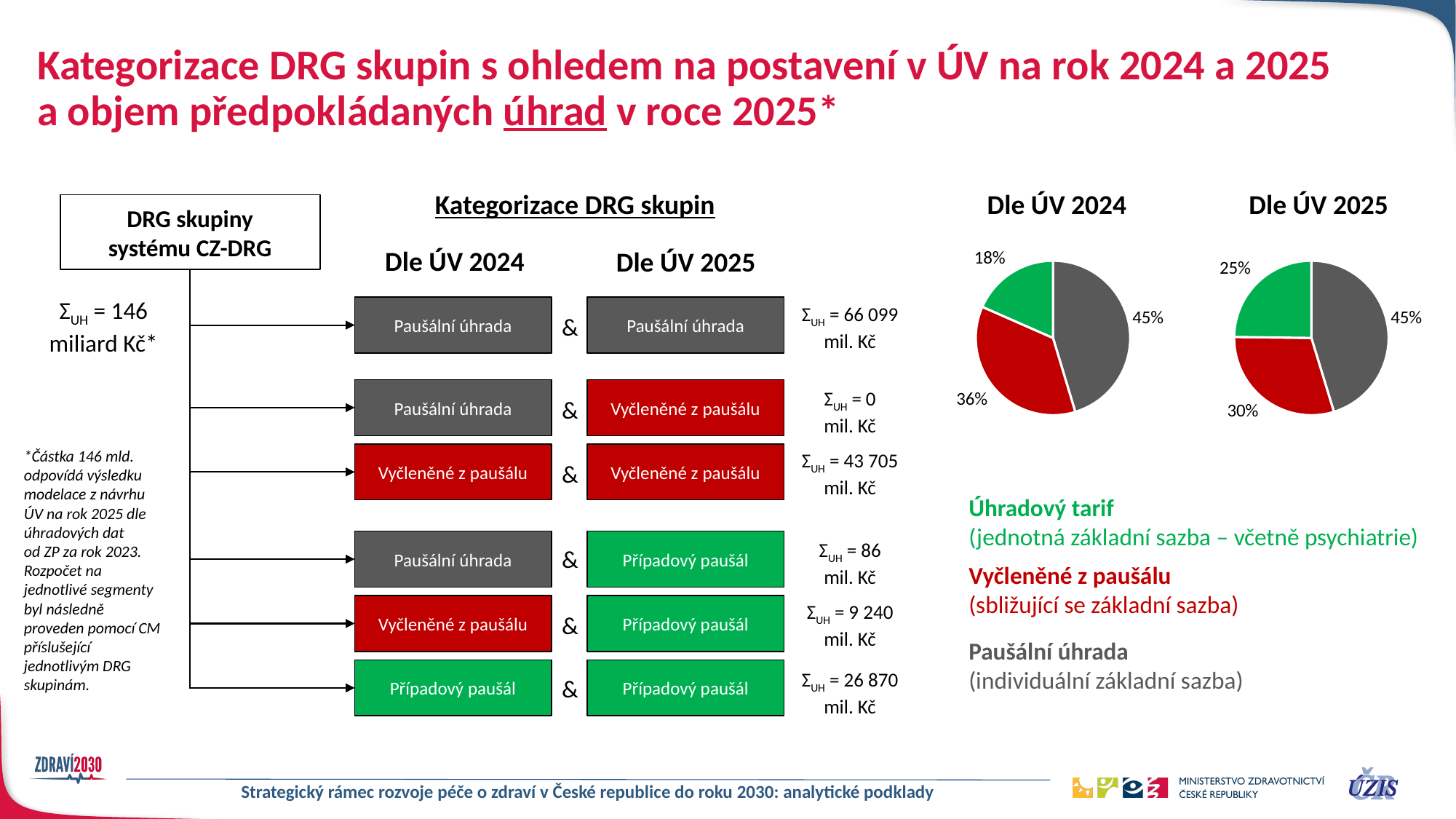

# Kategorizace DRG skupin s ohledem na postavení v ÚV na rok 2024 a 2025 a objem předpokládaných úhrad v roce 2025*
Kategorizace DRG skupin
Dle ÚV 2024
Dle ÚV 2025
DRG skupiny
systému CZ-DRG

### Chart

| Category | Podíl |
|---|---|
| PAU | 45.332278681664384 |
| VY | 36.26367159339824 |
| PP | 18.404049724937373 |

### Chart

| Category | Podíl |
|---|---|
| PAU | 45.273312010901215 |
| VY | 29.934619099261234 |
| PP | 24.792068889837555 |
Dle ÚV 2024
Dle ÚV 2025
ΣUH = 146 miliard Kč*
ΣUH = 66 099
mil. Kč
Paušální úhrada
Paušální úhrada
&
Paušální úhrada
Vyčleněné z paušálu
ΣUH = 0
mil. Kč
&
*Částka 146 mld. odpovídá výsledku modelace z návrhu ÚV na rok 2025 dle úhradových dat
od ZP za rok 2023. Rozpočet na jednotlivé segmenty byl následně proveden pomocí CM příslušející jednotlivým DRG skupinám.

ΣUH = 43 705 mil. Kč
Vyčleněné z paušálu
Vyčleněné z paušálu
&
Úhradový tarif
(jednotná základní sazba – včetně psychiatrie)
Paušální úhrada
Případový paušál
ΣUH = 86
mil. Kč
&
Vyčleněné z paušálu
(sbližující se základní sazba)
ΣUH = 9 240 mil. Kč
Vyčleněné z paušálu
Případový paušál
&
Paušální úhrada
(individuální základní sazba)
Případový paušál
Případový paušál
ΣUH = 26 870 mil. Kč
&